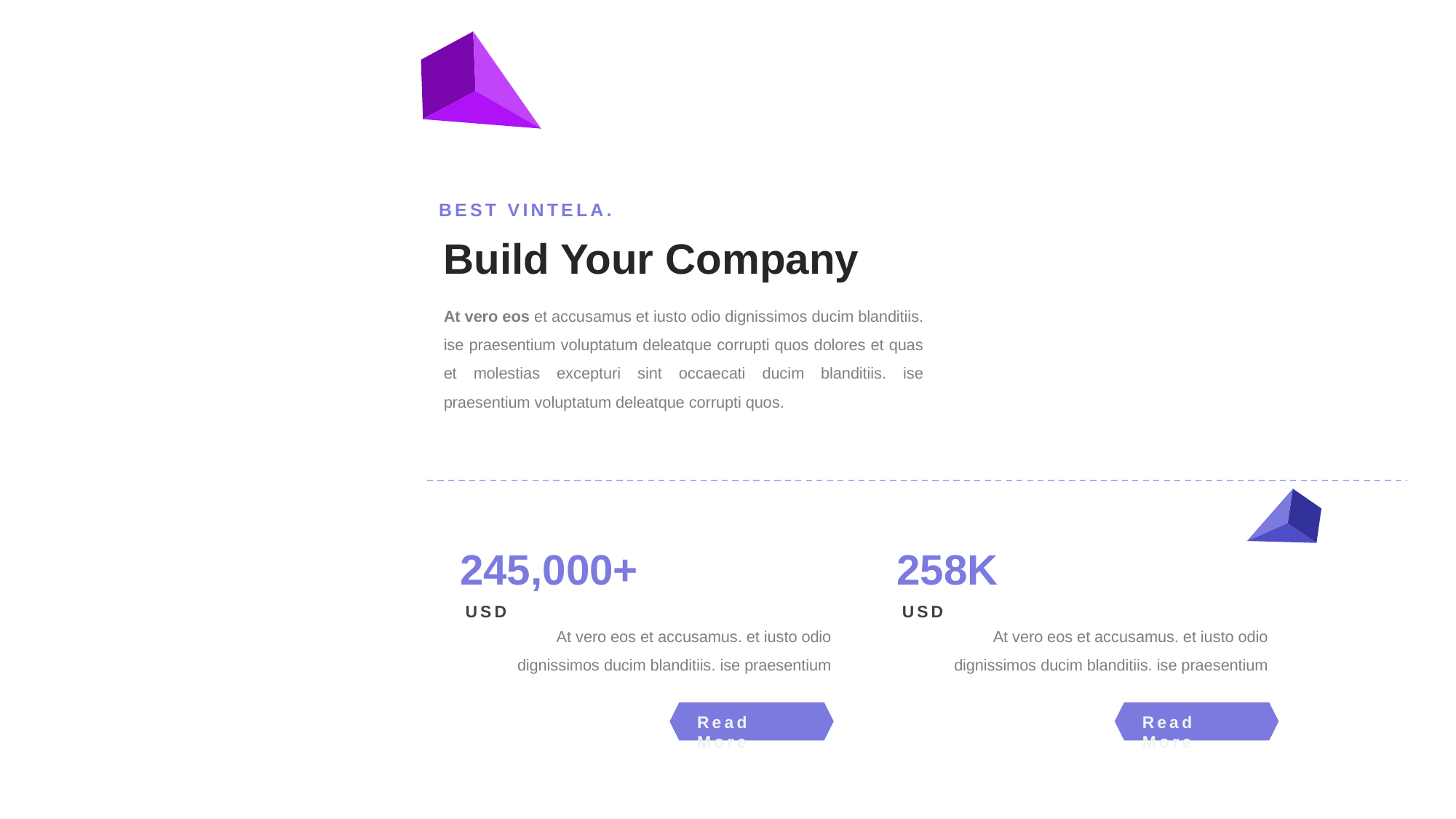

BEST VINTELA.
Build Your Company
At vero eos et accusamus et iusto odio dignissimos ducim blanditiis. ise praesentium voluptatum deleatque corrupti quos dolores et quas et molestias excepturi sint occaecati ducim blanditiis. ise praesentium voluptatum deleatque corrupti quos.
245,000+
258K
USD
USD
At vero eos et accusamus. et iusto odio dignissimos ducim blanditiis. ise praesentium
At vero eos et accusamus. et iusto odio dignissimos ducim blanditiis. ise praesentium
Read More
Read More